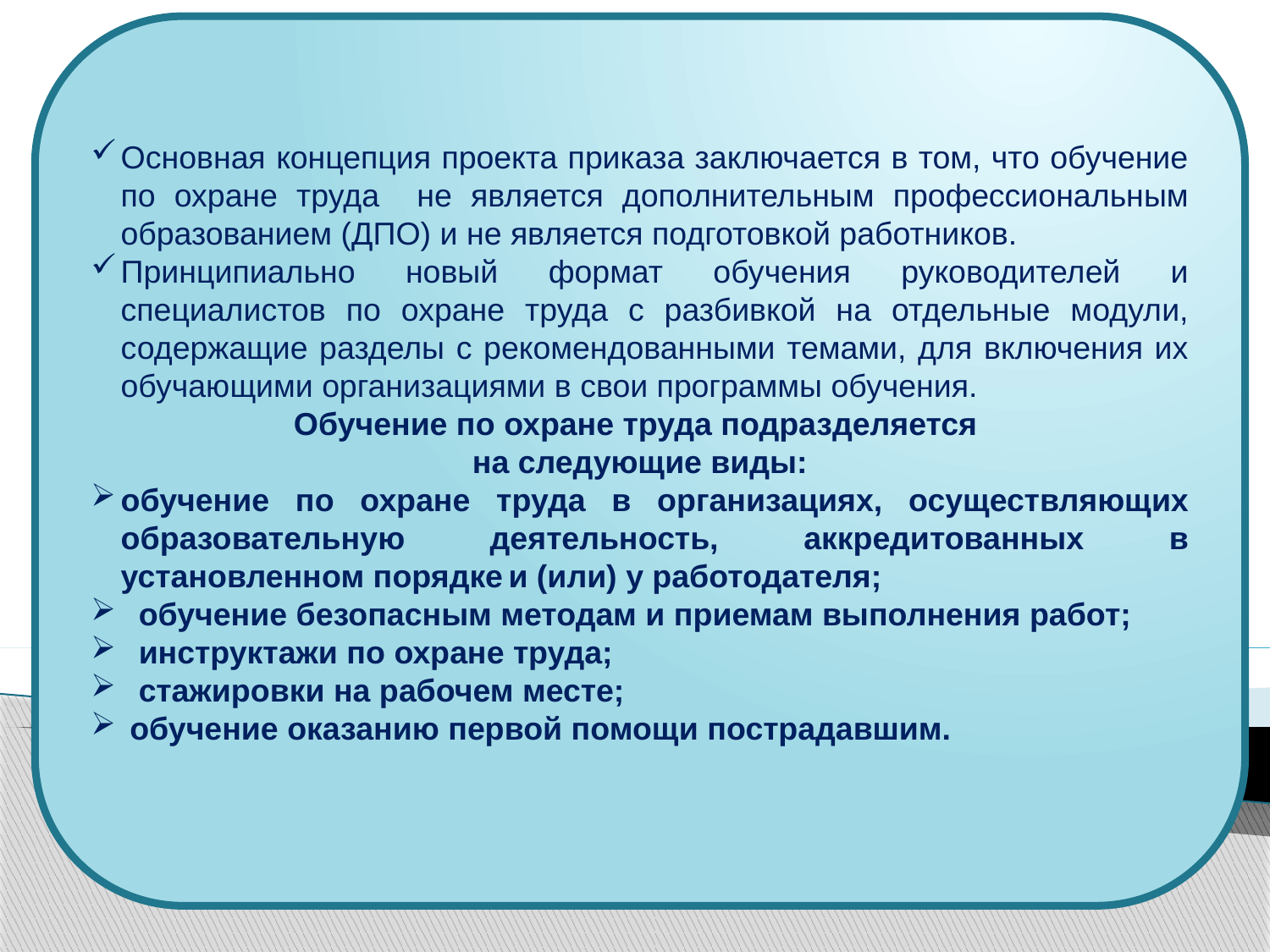

Основная концепция проекта приказа заключается в том, что обучение по охране труда  не является дополнительным профессиональным образованием (ДПО) и не является подготовкой работников.
Принципиально новый формат обучения руководителей и специалистов по охране труда с разбивкой на отдельные модули, содержащие разделы с рекомендованными темами, для включения их обучающими организациями в свои программы обучения.
Обучение по охране труда подразделяется
на следующие виды:
обучение по охране труда в организациях, осуществляющих образовательную деятельность, аккредитованных в установленном порядке и (или) у работодателя;
  обучение безопасным методам и приемам выполнения работ;
  инструктажи по охране труда;
  стажировки на рабочем месте;
 обучение оказанию первой помощи пострадавшим.